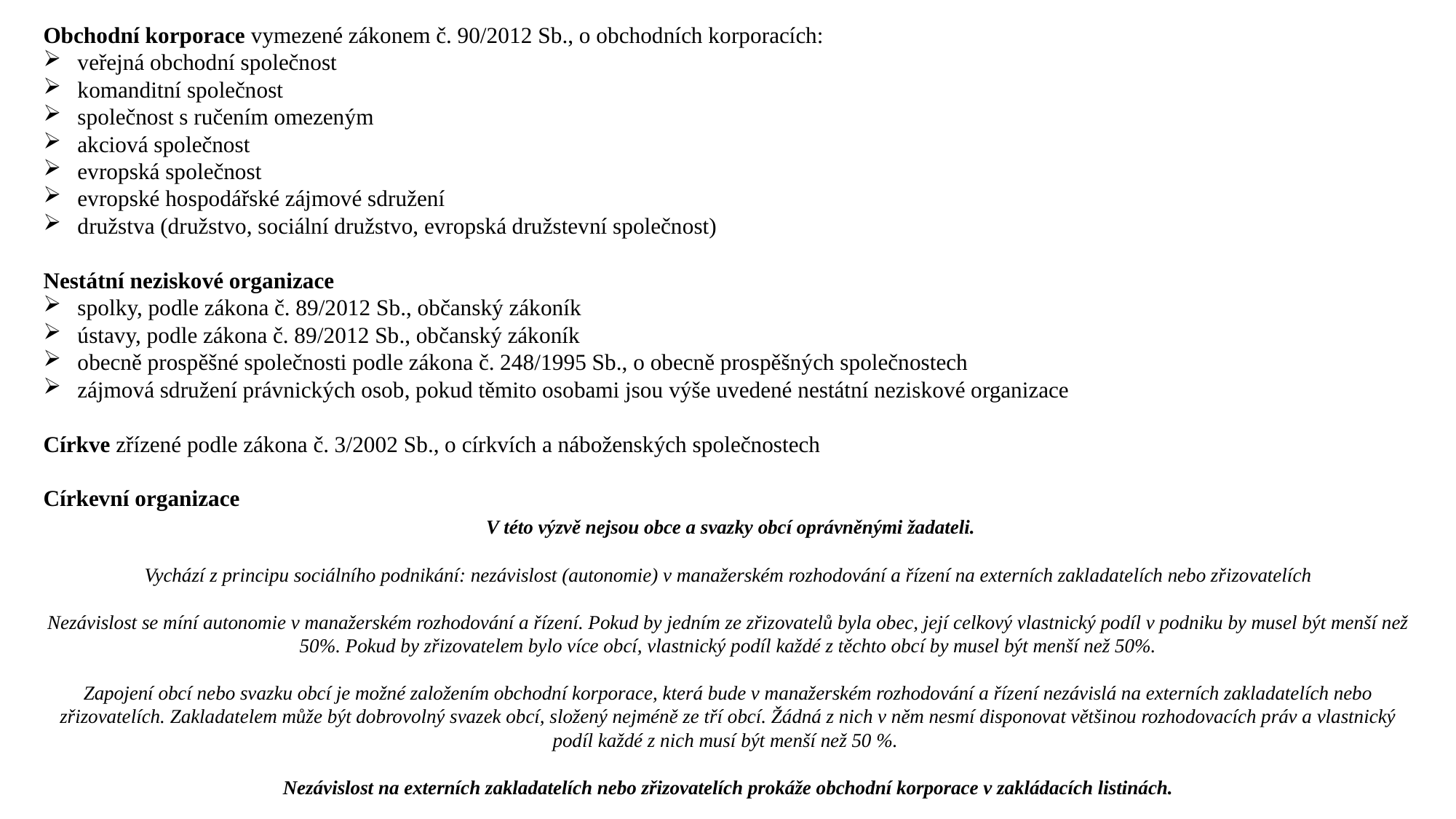

Obchodní korporace vymezené zákonem č. 90/2012 Sb., o obchodních korporacích:
veřejná obchodní společnost
komanditní společnost
společnost s ručením omezeným
akciová společnost
evropská společnost
evropské hospodářské zájmové sdružení
družstva (družstvo, sociální družstvo, evropská družstevní společnost)

Nestátní neziskové organizace
spolky, podle zákona č. 89/2012 Sb., občanský zákoník
ústavy, podle zákona č. 89/2012 Sb., občanský zákoník
obecně prospěšné společnosti podle zákona č. 248/1995 Sb., o obecně prospěšných společnostech
zájmová sdružení právnických osob, pokud těmito osobami jsou výše uvedené nestátní neziskové organizace

Církve zřízené podle zákona č. 3/2002 Sb., o církvích a náboženských společnostech

Církevní organizace
 V této výzvě nejsou obce a svazky obcí oprávněnými žadateli.

Vychází z principu sociálního podnikání: nezávislost (autonomie) v manažerském rozhodování a řízení na externích zakladatelích nebo zřizovatelích

Nezávislost se míní autonomie v manažerském rozhodování a řízení. Pokud by jedním ze zřizovatelů byla obec, její celkový vlastnický podíl v podniku by musel být menší než 50%. Pokud by zřizovatelem bylo více obcí, vlastnický podíl každé z těchto obcí by musel být menší než 50%.

Zapojení obcí nebo svazku obcí je možné založením obchodní korporace, která bude v manažerském rozhodování a řízení nezávislá na externích zakladatelích nebo zřizovatelích. Zakladatelem může být dobrovolný svazek obcí, složený nejméně ze tří obcí. Žádná z nich v něm nesmí disponovat většinou rozhodovacích práv a vlastnický podíl každé z nich musí být menší než 50 %.

Nezávislost na externích zakladatelích nebo zřizovatelích prokáže obchodní korporace v zakládacích listinách.